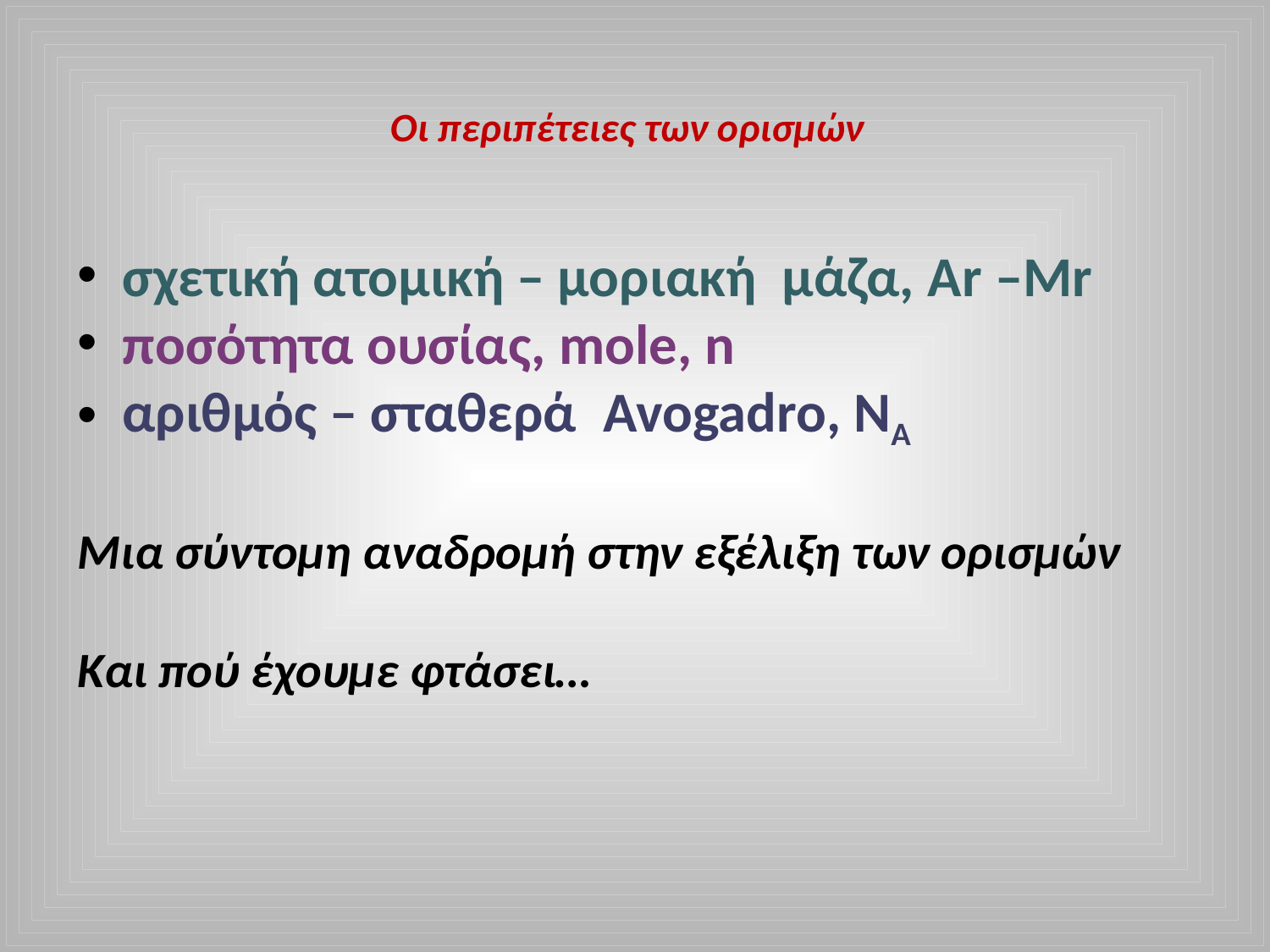

# Οι περιπέτειες των ορισμών

  σχετική ατομική – μοριακή  μάζα, Αr –Mr
  ποσότητα ουσίας, mole, n
  αριθμός – σταθερά  Avogadro, NA

Μια σύντομη αναδρομή στην εξέλιξη των ορισμών

Και πού έχουμε φτάσει…